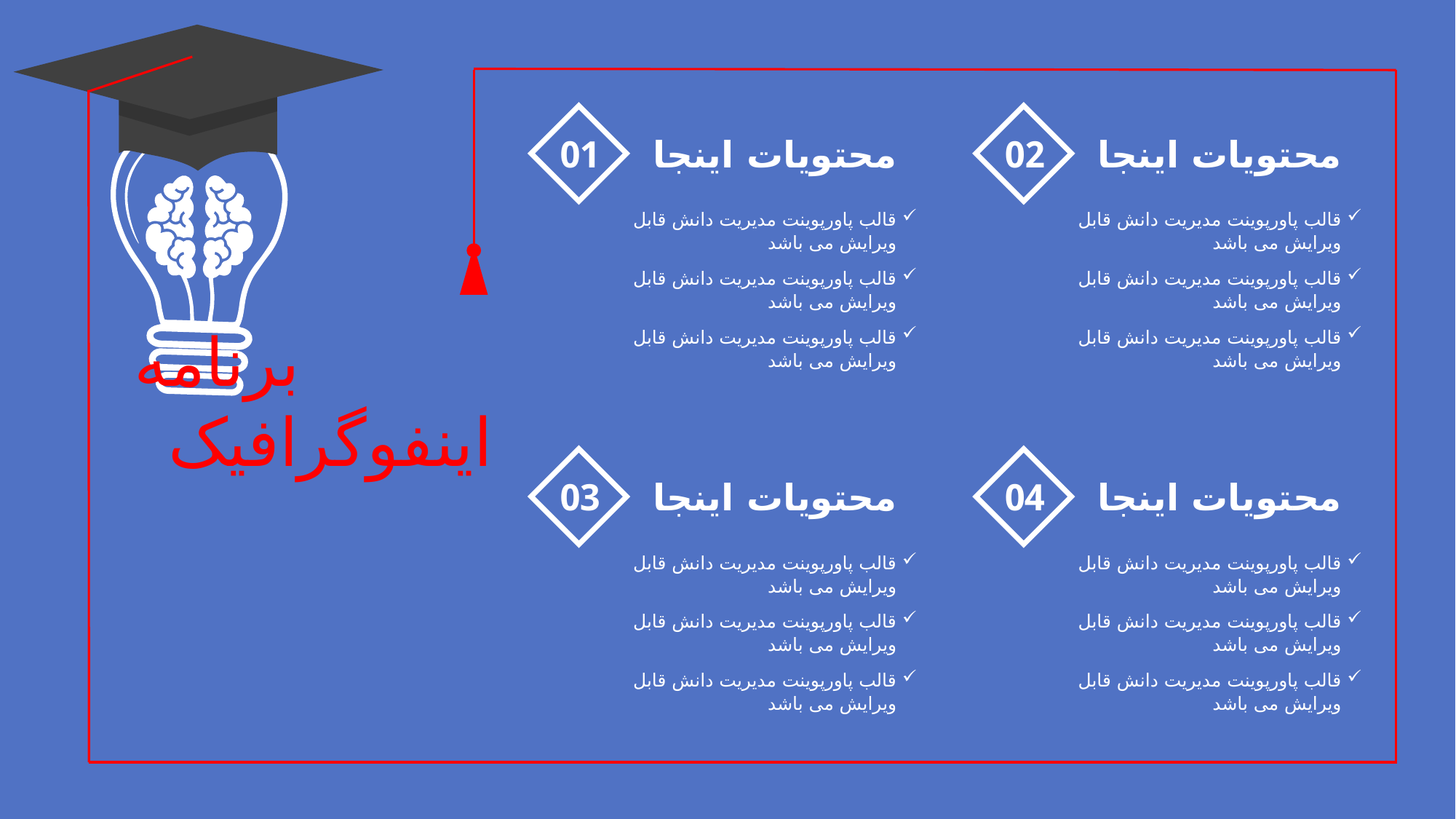

01
محتویات اینجا

قالب پاورپوینت مدیریت دانش قابل ویرایش می باشد
قالب پاورپوینت مدیریت دانش قابل ویرایش می باشد
قالب پاورپوینت مدیریت دانش قابل ویرایش می باشد

02
محتویات اینجا

قالب پاورپوینت مدیریت دانش قابل ویرایش می باشد
قالب پاورپوینت مدیریت دانش قابل ویرایش می باشد
قالب پاورپوینت مدیریت دانش قابل ویرایش می باشد

برنامه
اینفوگرافیک

03
محتویات اینجا

قالب پاورپوینت مدیریت دانش قابل ویرایش می باشد
قالب پاورپوینت مدیریت دانش قابل ویرایش می باشد
قالب پاورپوینت مدیریت دانش قابل ویرایش می باشد

04
محتویات اینجا

قالب پاورپوینت مدیریت دانش قابل ویرایش می باشد
قالب پاورپوینت مدیریت دانش قابل ویرایش می باشد
قالب پاورپوینت مدیریت دانش قابل ویرایش می باشد